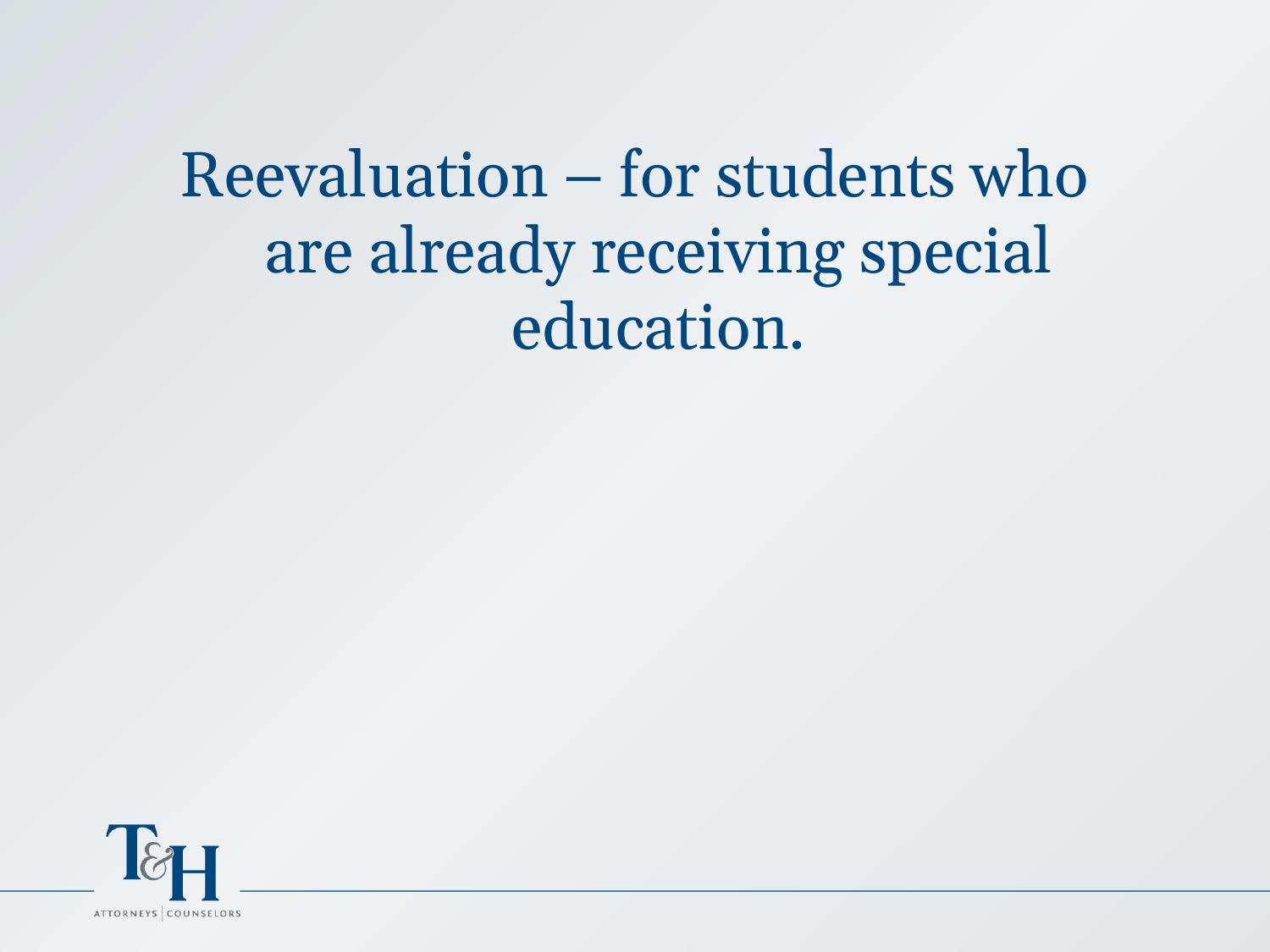

Reevaluation – for students who are already receiving special education.